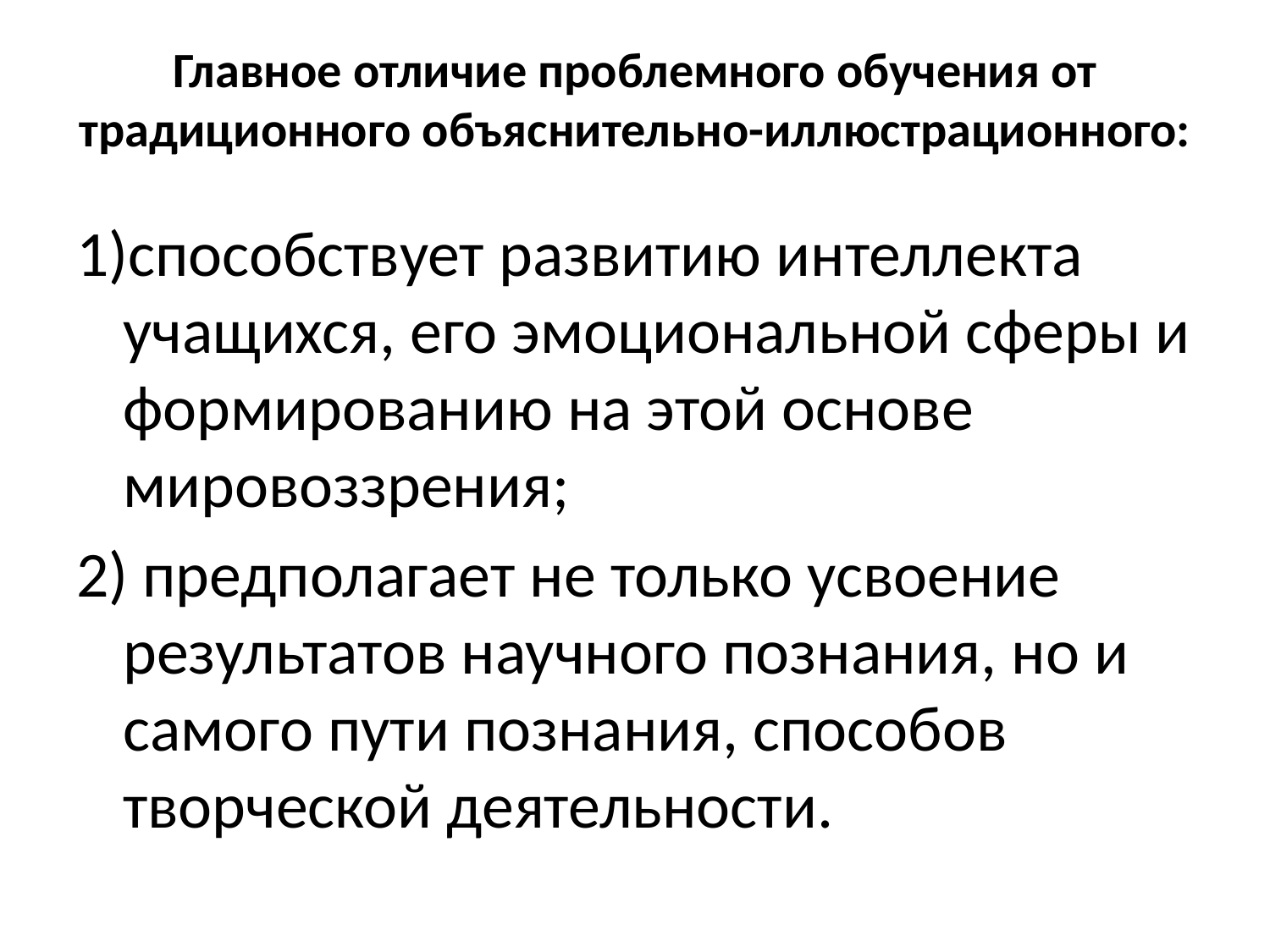

# Главное отличие проблемного обучения от традиционного объяснительно-иллюстрационного:
1)способствует развитию интеллекта учащихся, его эмоциональной сферы и формированию на этой основе мировоззрения;
2) предполагает не только усвоение результатов научного познания, но и самого пути познания, способов творческой деятельности.